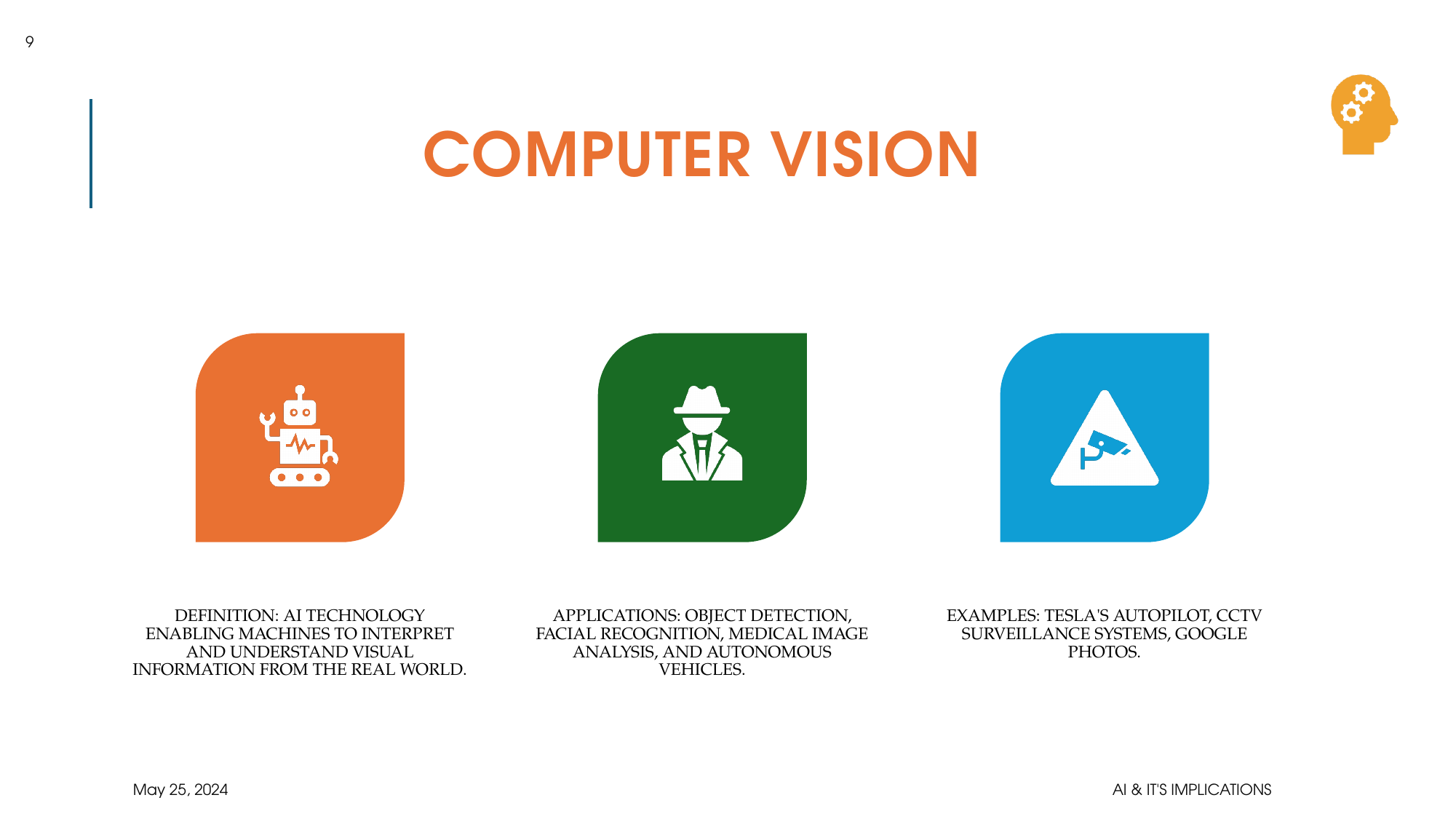

9
# Computer Vision
Definition: AI technology enabling machines to interpret and understand visual information from the real world.
Applications: Object detection, facial recognition, medical image analysis, and autonomous vehicles.
Examples: Tesla's Autopilot, CCTV surveillance systems, Google Photos.

May 25, 2024
AI & It's Implications